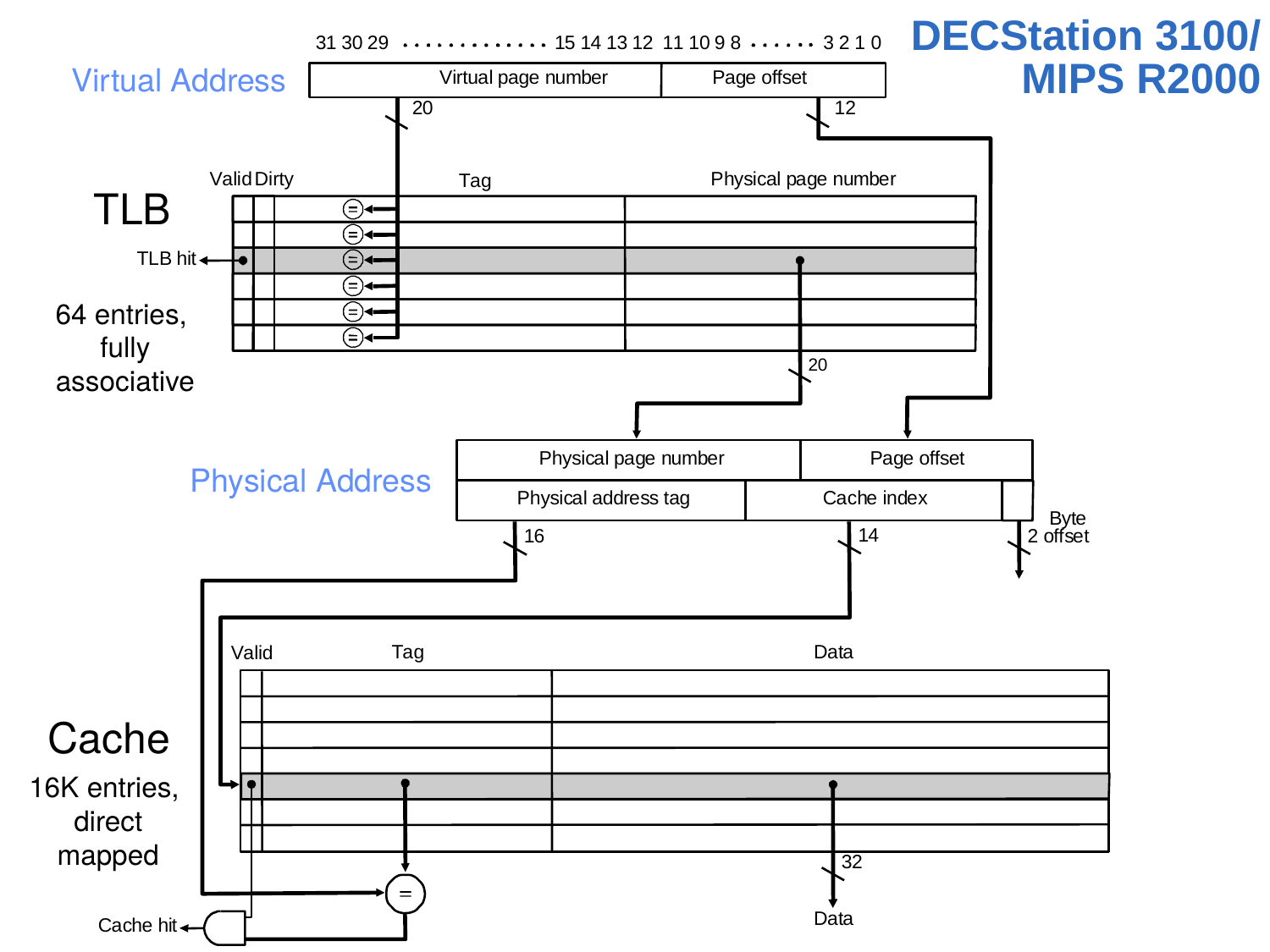

DECStation 3100/
MIPS R2000
3
1

3
0

2
9

1
5

1
4

1
3

1
2

1
1

1
0

9

8

3

2

1

0

Virtual Address

V
i
r
t
u
a
l

p
a
g
e

n
u
m
b
e
r
P
a
g
e

o
f
f
s
e
t

2
0
1
2

V
a
l
i
d
D
i
r
t
y
P
h
y
s
i
c
a
l

p
a
g
e

n
u
m
b
e
r
T
a
g
TLB

T
L
B

h
i
t

64 entries,
fully associative

2
0

P
h
y
s
i
c
a
l

p
a
g
e

n
u
m
b
e
r
P
a
g
e

o
f
f
s
e
t
Physical Address

P
h
y
s
i
c
a
l

a
d
d
r
e
s
s

t
a
g
C
a
c
h
e

i
n
d
e
x
B
y
t
e

1
4
2
1
6
o
f
f
s
e
t

T
a
g
D
a
t
a
V
a
l
i
d

Cache

16K entries,
direct mapped

3
2

D
a
t
a

C
a
c
h
e

h
i
t